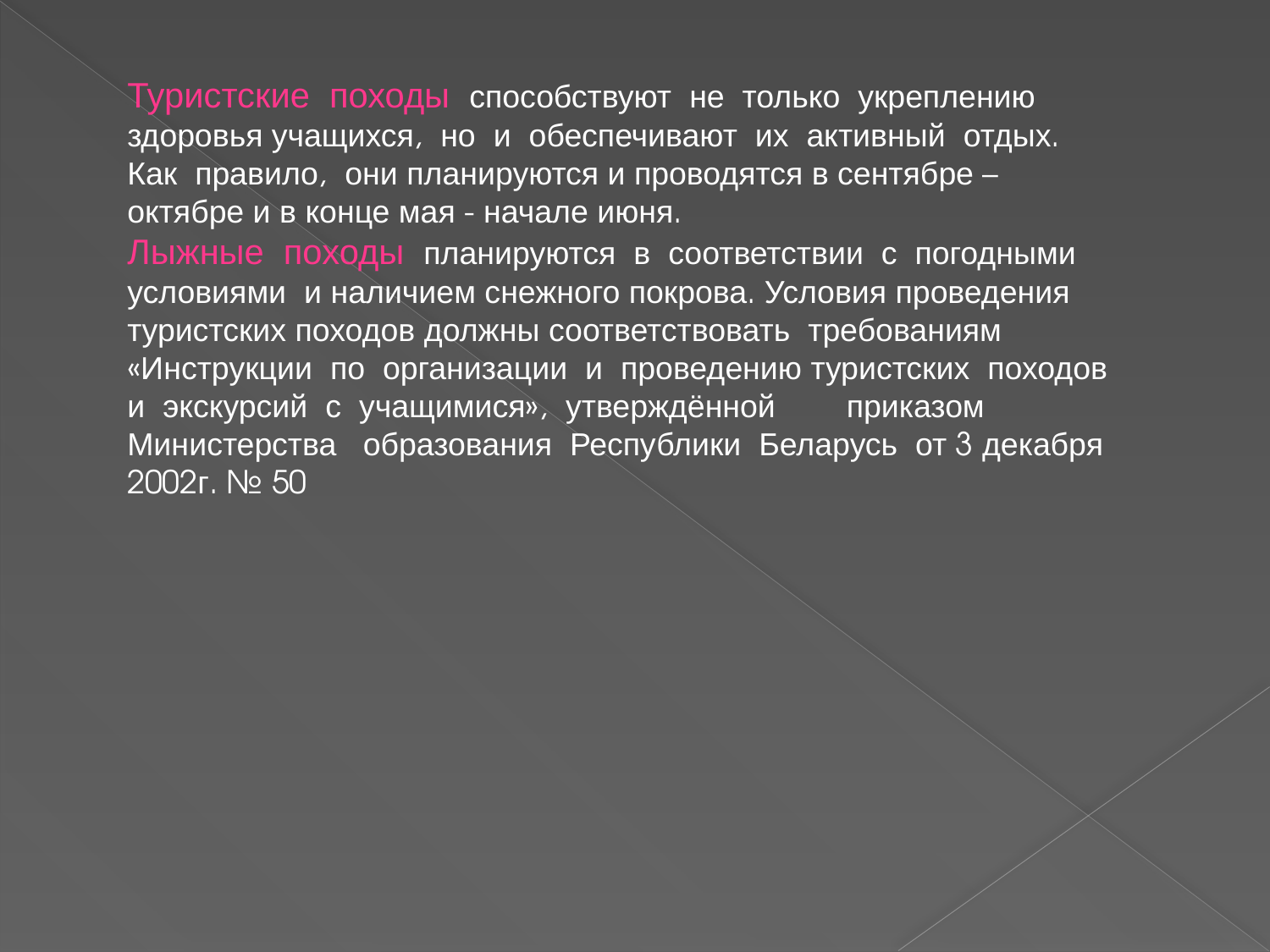

Туристские  походы  способствуют  не  только  укреплению  здоровья учащихся,  но  и  обеспечивают  их  активный  отдых.  Как  правило,  они планируются и проводятся в сентябре – октябре и в конце мая - начале июня.
Лыжные  походы  планируются  в  соответствии  с  погодными  условиями  и наличием снежного покрова. Условия проведения туристских походов должны соответствовать  требованиям  «Инструкции  по  организации  и  проведению туристских  походов  и  экскурсий  с  учащимися»,  утверждённой        приказом    Министерства   образования  Республики  Беларусь  от 3 декабря 2002г. № 50